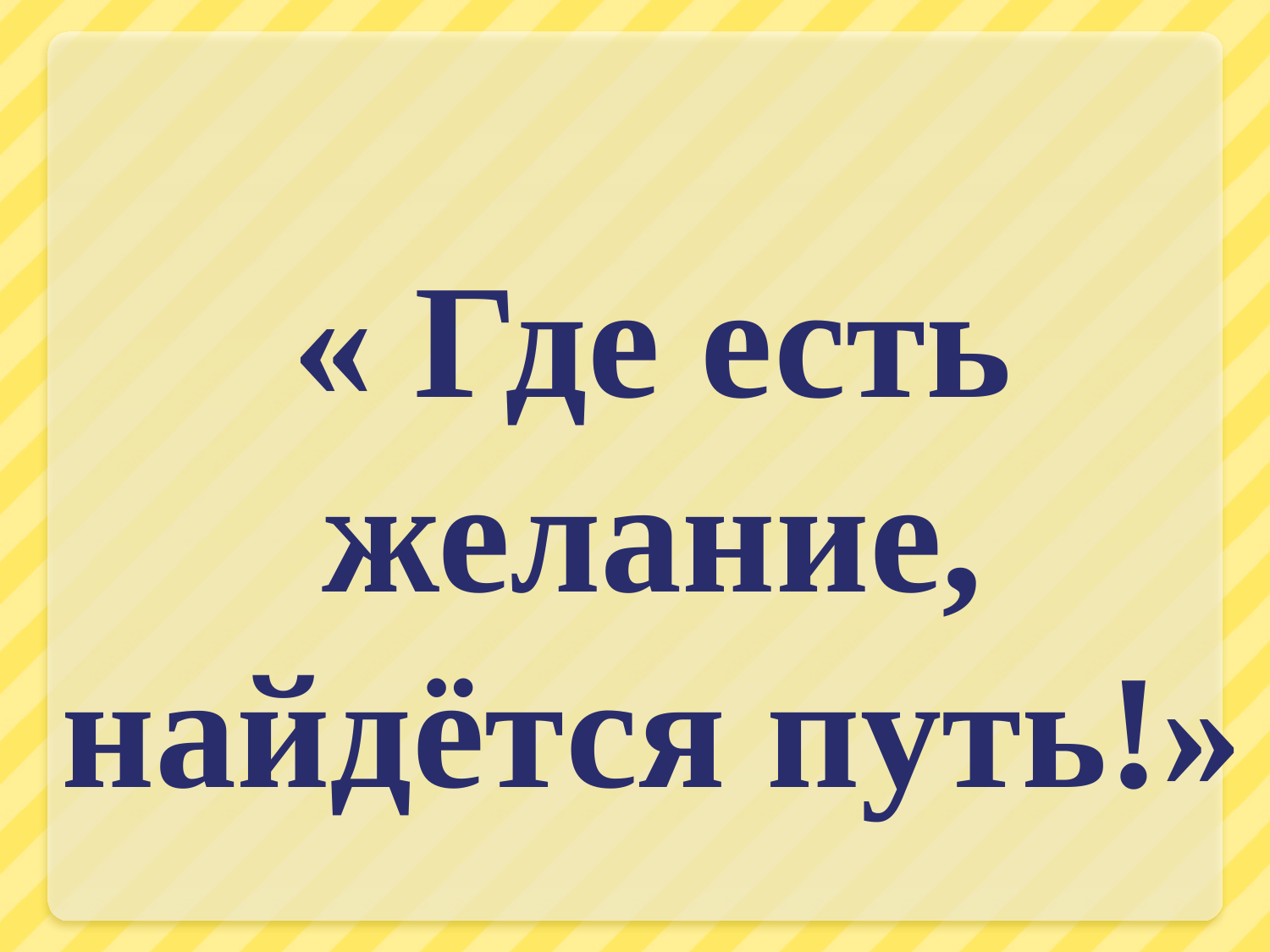

« Где есть желание, найдётся путь!»
#